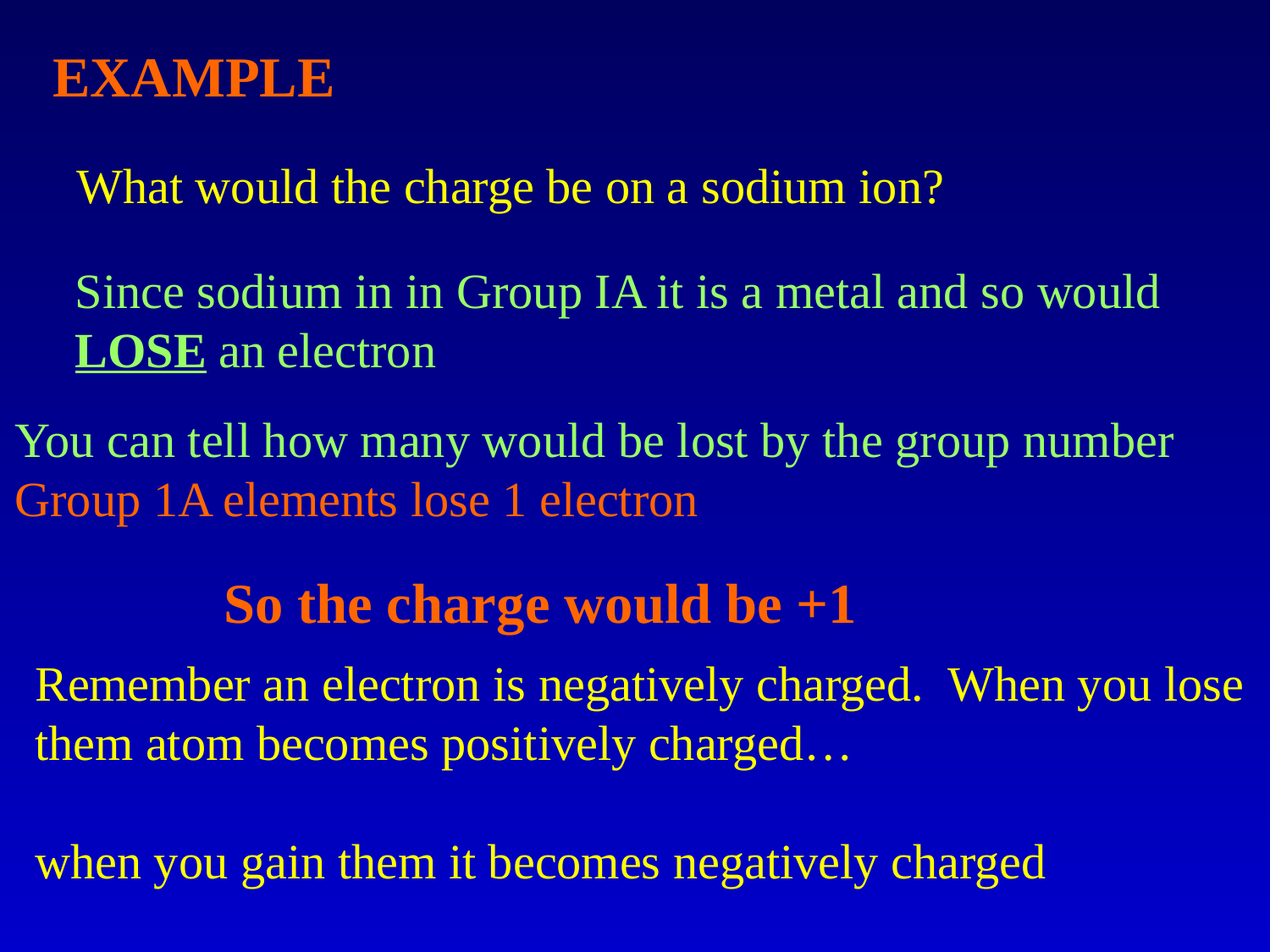

EXAMPLE
What would the charge be on a sodium ion?
Since sodium in in Group IA it is a metal and so would
LOSE an electron
You can tell how many would be lost by the group number
Group 1A elements lose 1 electron
So the charge would be +1
Remember an electron is negatively charged.  When you lose
them atom becomes positively charged…

when you gain them it becomes negatively charged